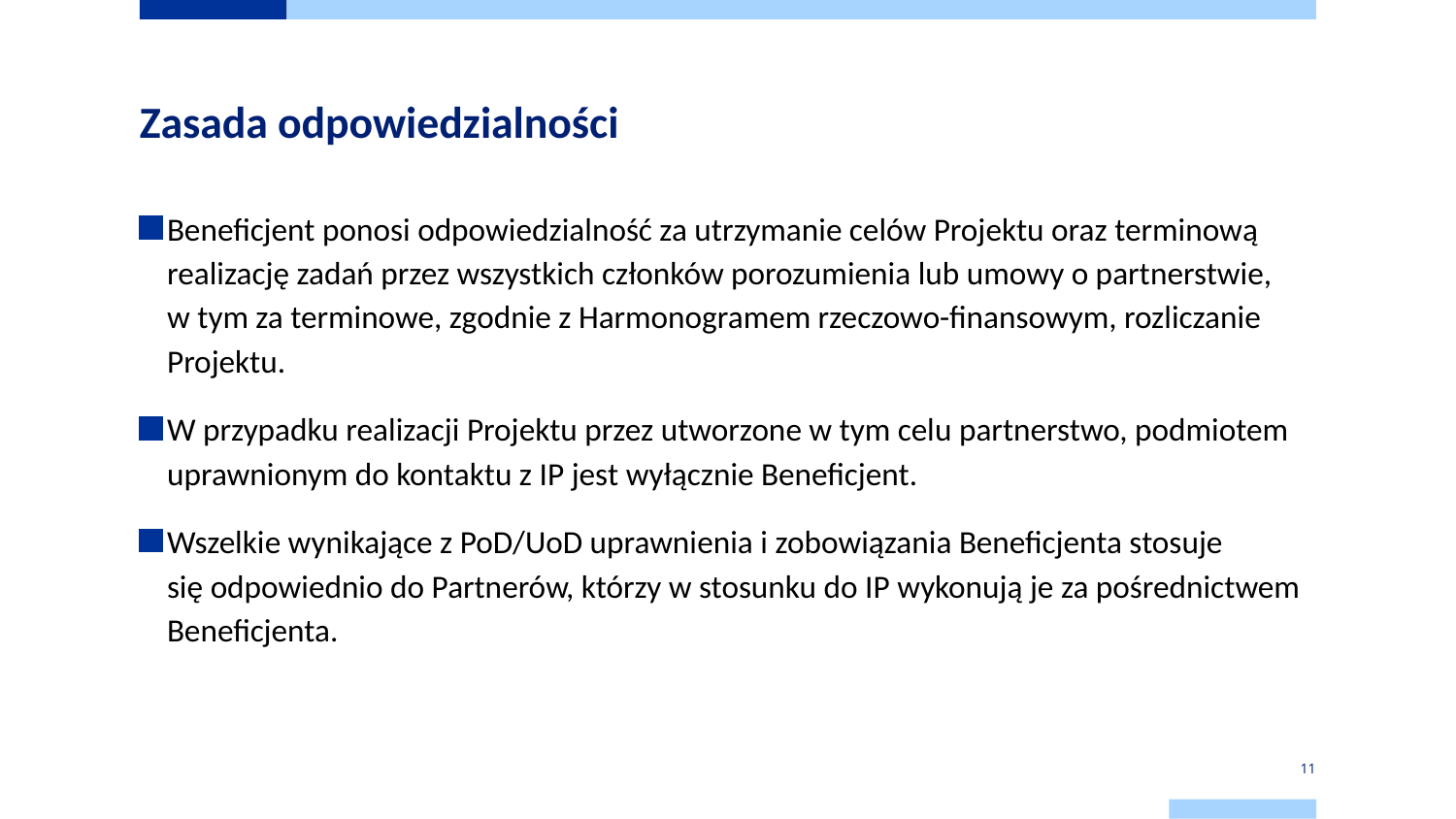

# Zasada odpowiedzialności
Beneficjent ponosi odpowiedzialność za utrzymanie celów Projektu oraz terminową realizację zadań przez wszystkich członków porozumienia lub umowy o partnerstwie,
w tym za terminowe, zgodnie z Harmonogramem rzeczowo-finansowym, rozliczanie Projektu.
W przypadku realizacji Projektu przez utworzone w tym celu partnerstwo, podmiotem uprawnionym do kontaktu z IP jest wyłącznie Beneficjent.
Wszelkie wynikające z PoD/UoD uprawnienia i zobowiązania Beneficjenta stosuje
się odpowiednio do Partnerów, którzy w stosunku do IP wykonują je za pośrednictwem Beneficjenta.
11